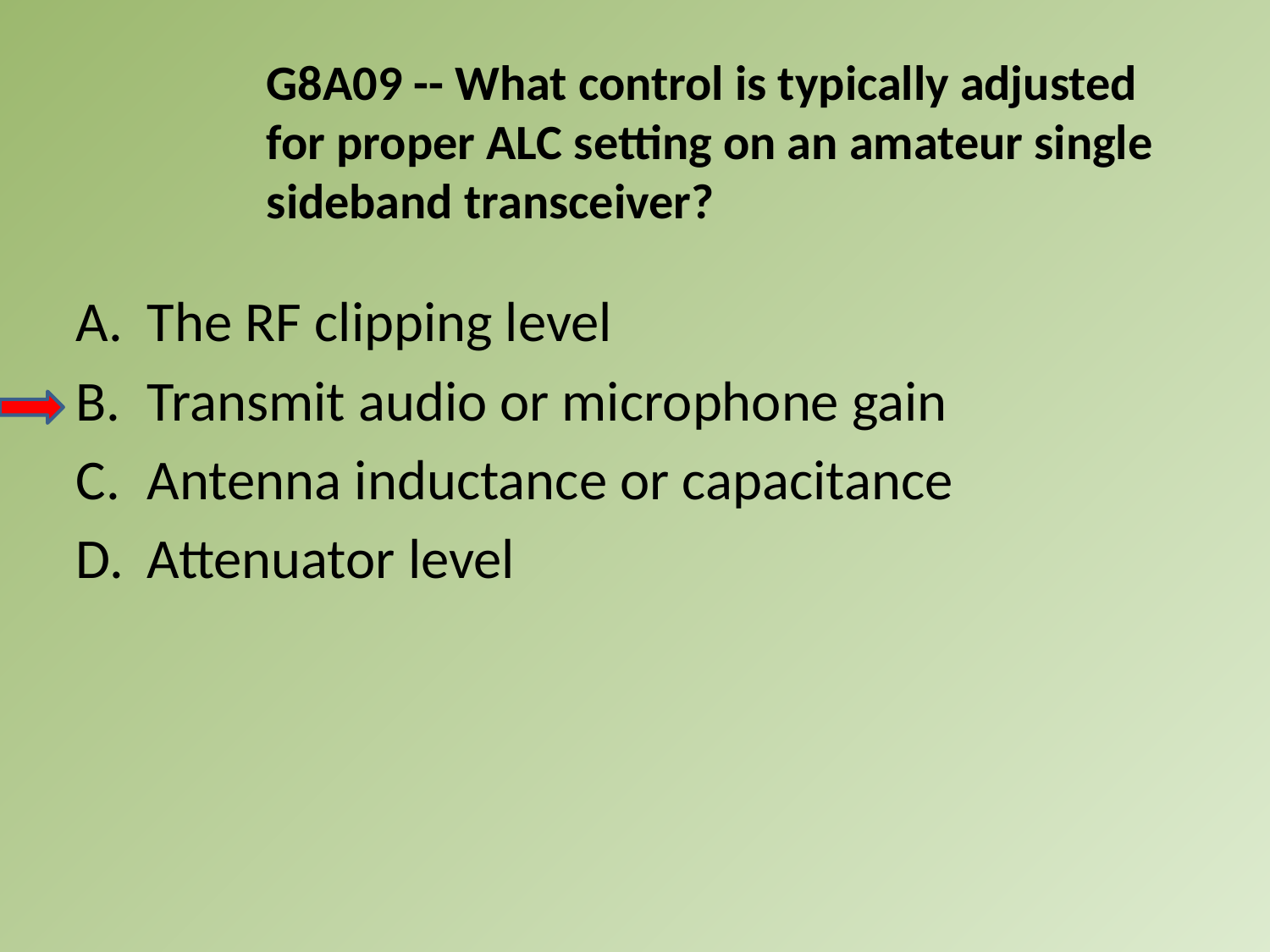

G8A09 -- What control is typically adjusted for proper ALC setting on an amateur single sideband transceiver?
A.	The RF clipping level
B.	Transmit audio or microphone gain
C.	Antenna inductance or capacitance
D.	Attenuator level